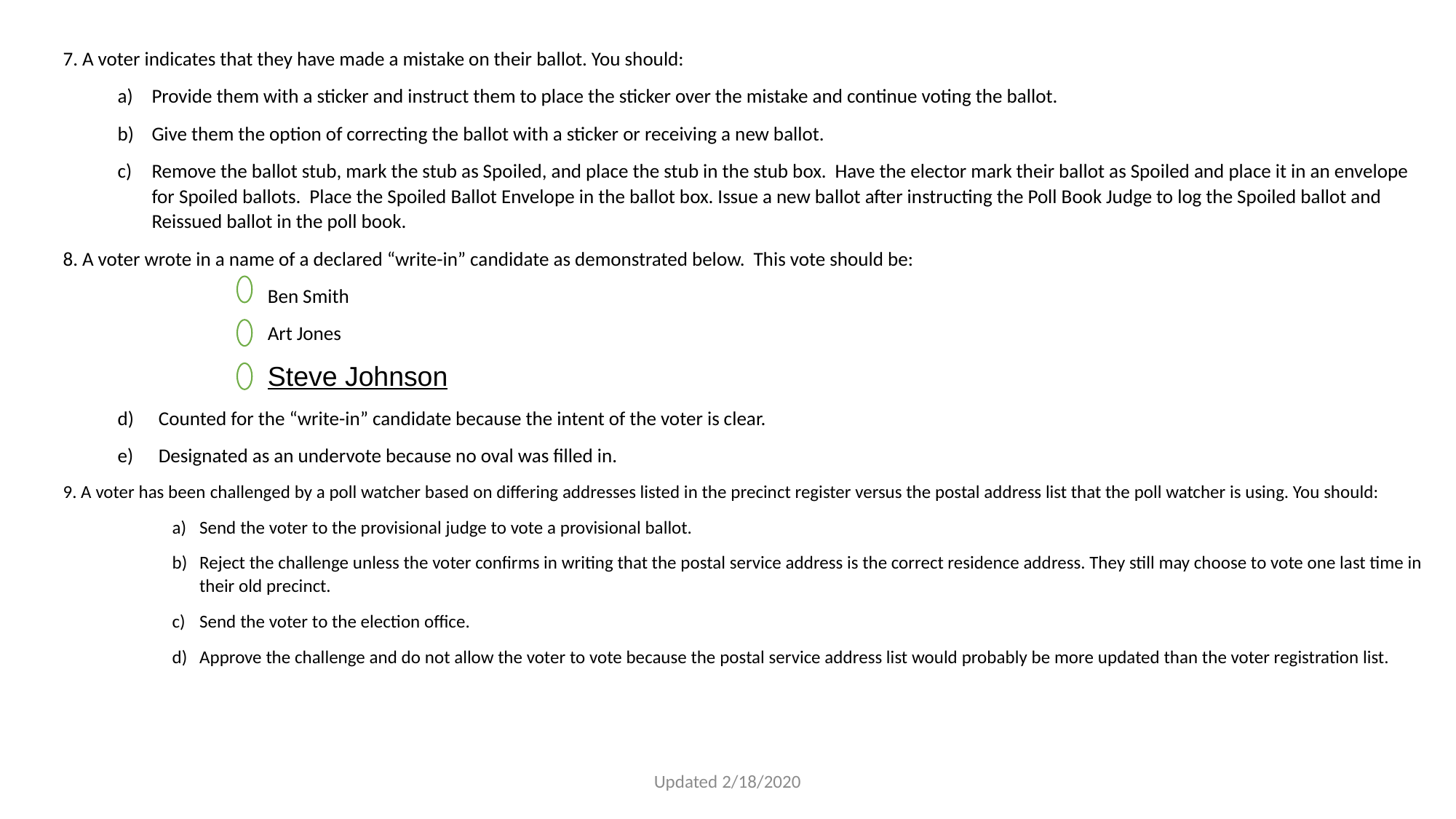

7. A voter indicates that they have made a mistake on their ballot. You should:
Provide them with a sticker and instruct them to place the sticker over the mistake and continue voting the ballot.
Give them the option of correcting the ballot with a sticker or receiving a new ballot.
Remove the ballot stub, mark the stub as Spoiled, and place the stub in the stub box.  Have the elector mark their ballot as Spoiled and place it in an envelope for Spoiled ballots.  Place the Spoiled Ballot Envelope in the ballot box. Issue a new ballot after instructing the Poll Book Judge to log the Spoiled ballot and Reissued ballot in the poll book.
8. A voter wrote in a name of a declared “write-in” candidate as demonstrated below.  This vote should be:
		Ben Smith
		Art Jones
		Steve Johnson
Counted for the “write-in” candidate because the intent of the voter is clear.
Designated as an undervote because no oval was filled in.
9. A voter has been challenged by a poll watcher based on differing addresses listed in the precinct register versus the postal address list that the poll watcher is using. You should:
Send the voter to the provisional judge to vote a provisional ballot.
Reject the challenge unless the voter confirms in writing that the postal service address is the correct residence address. They still may choose to vote one last time in their old precinct.
Send the voter to the election office.
Approve the challenge and do not allow the voter to vote because the postal service address list would probably be more updated than the voter registration list.

Updated 2/18/2020